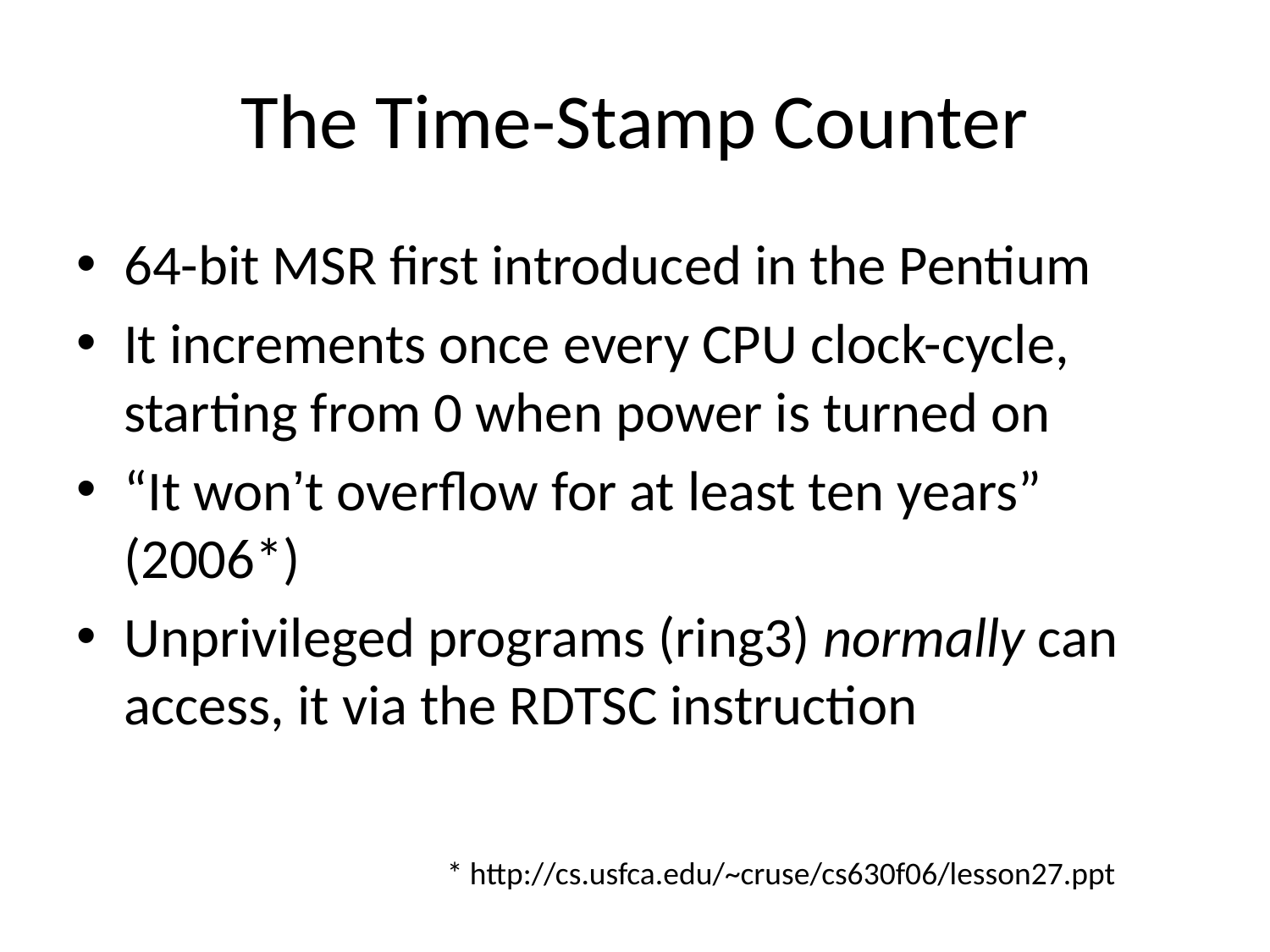

# The Time-Stamp Counter
64-bit MSR first introduced in the Pentium
It increments once every CPU clock-cycle, starting from 0 when power is turned on
“It won’t overflow for at least ten years” (2006*)
Unprivileged programs (ring3) normally can access, it via the RDTSC instruction
* http://cs.usfca.edu/~cruse/cs630f06/lesson27.ppt